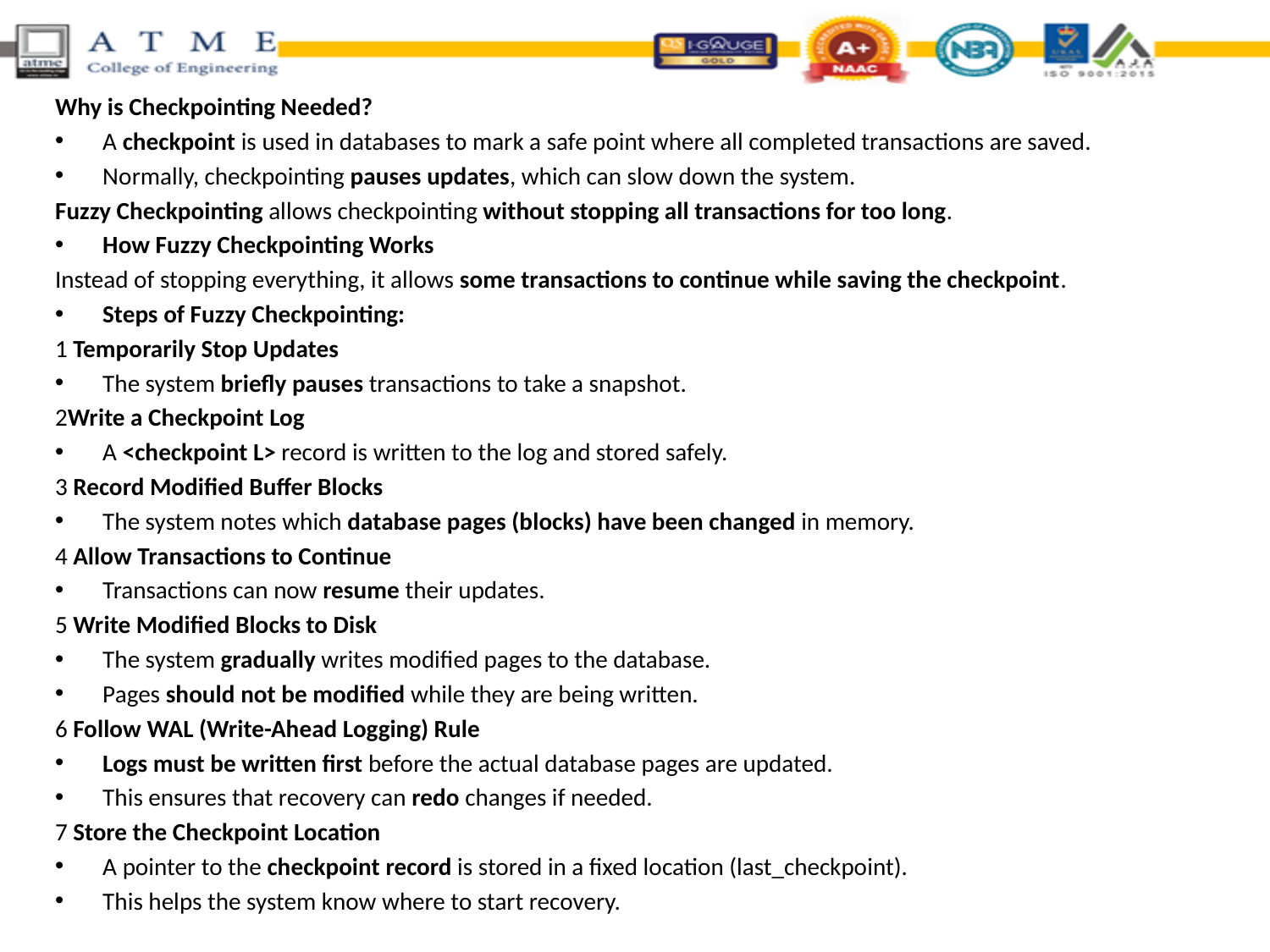

Why is Checkpointing Needed?
A checkpoint is used in databases to mark a safe point where all completed transactions are saved.
Normally, checkpointing pauses updates, which can slow down the system.
Fuzzy Checkpointing allows checkpointing without stopping all transactions for too long.
How Fuzzy Checkpointing Works
Instead of stopping everything, it allows some transactions to continue while saving the checkpoint.
Steps of Fuzzy Checkpointing:
1 Temporarily Stop Updates
The system briefly pauses transactions to take a snapshot.
2Write a Checkpoint Log
A <checkpoint L> record is written to the log and stored safely.
3 Record Modified Buffer Blocks
The system notes which database pages (blocks) have been changed in memory.
4 Allow Transactions to Continue
Transactions can now resume their updates.
5 Write Modified Blocks to Disk
The system gradually writes modified pages to the database.
Pages should not be modified while they are being written.
6 Follow WAL (Write-Ahead Logging) Rule
Logs must be written first before the actual database pages are updated.
This ensures that recovery can redo changes if needed.
7 Store the Checkpoint Location
A pointer to the checkpoint record is stored in a fixed location (last_checkpoint).
This helps the system know where to start recovery.